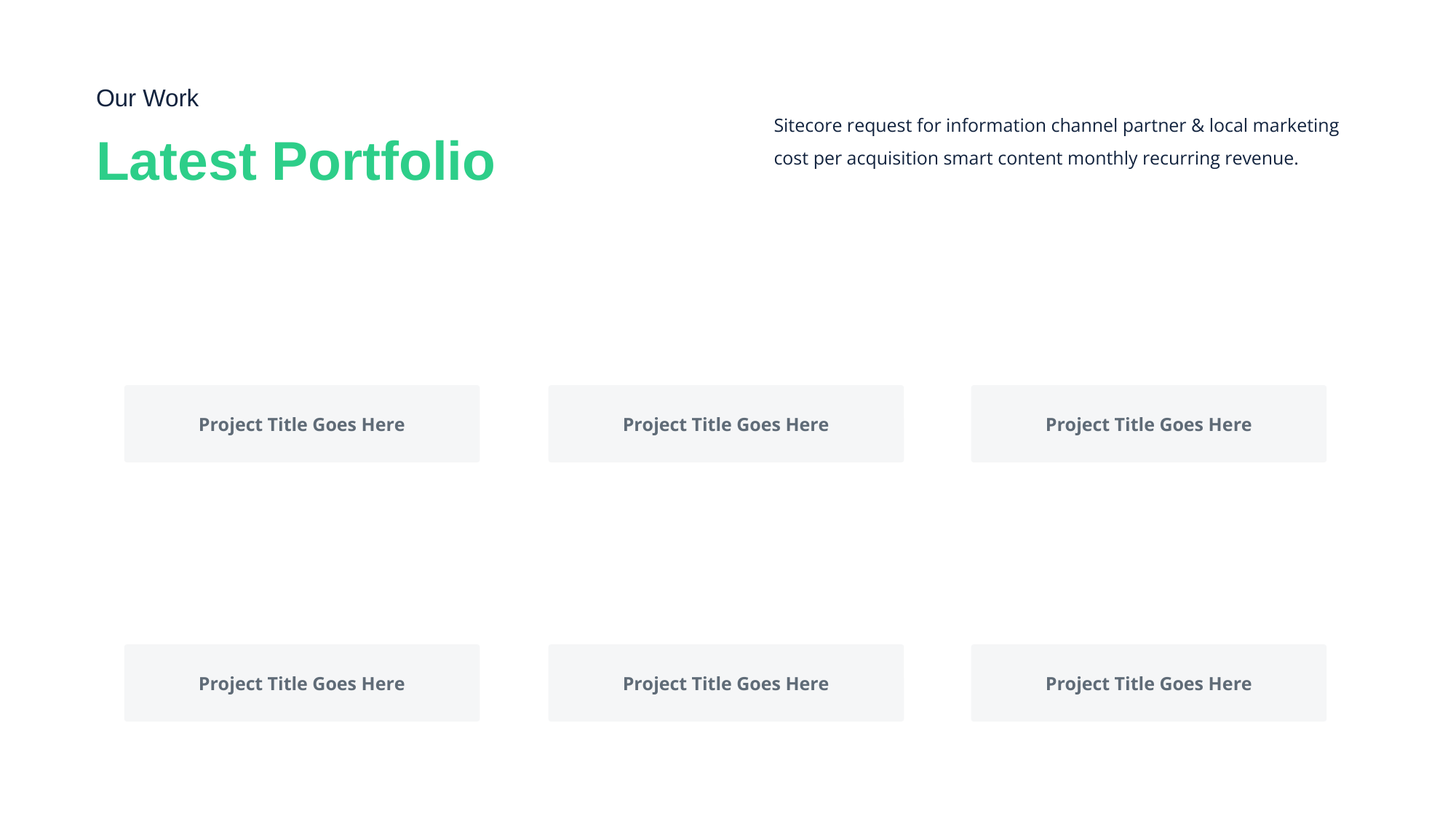

Our Work
Sitecore request for information channel partner & local marketing cost per acquisition smart content monthly recurring revenue.
Latest Portfolio

Project Title Goes Here
Project Title Goes Here
Project Title Goes Here

Project Title Goes Here
Project Title Goes Here
Project Title Goes Here